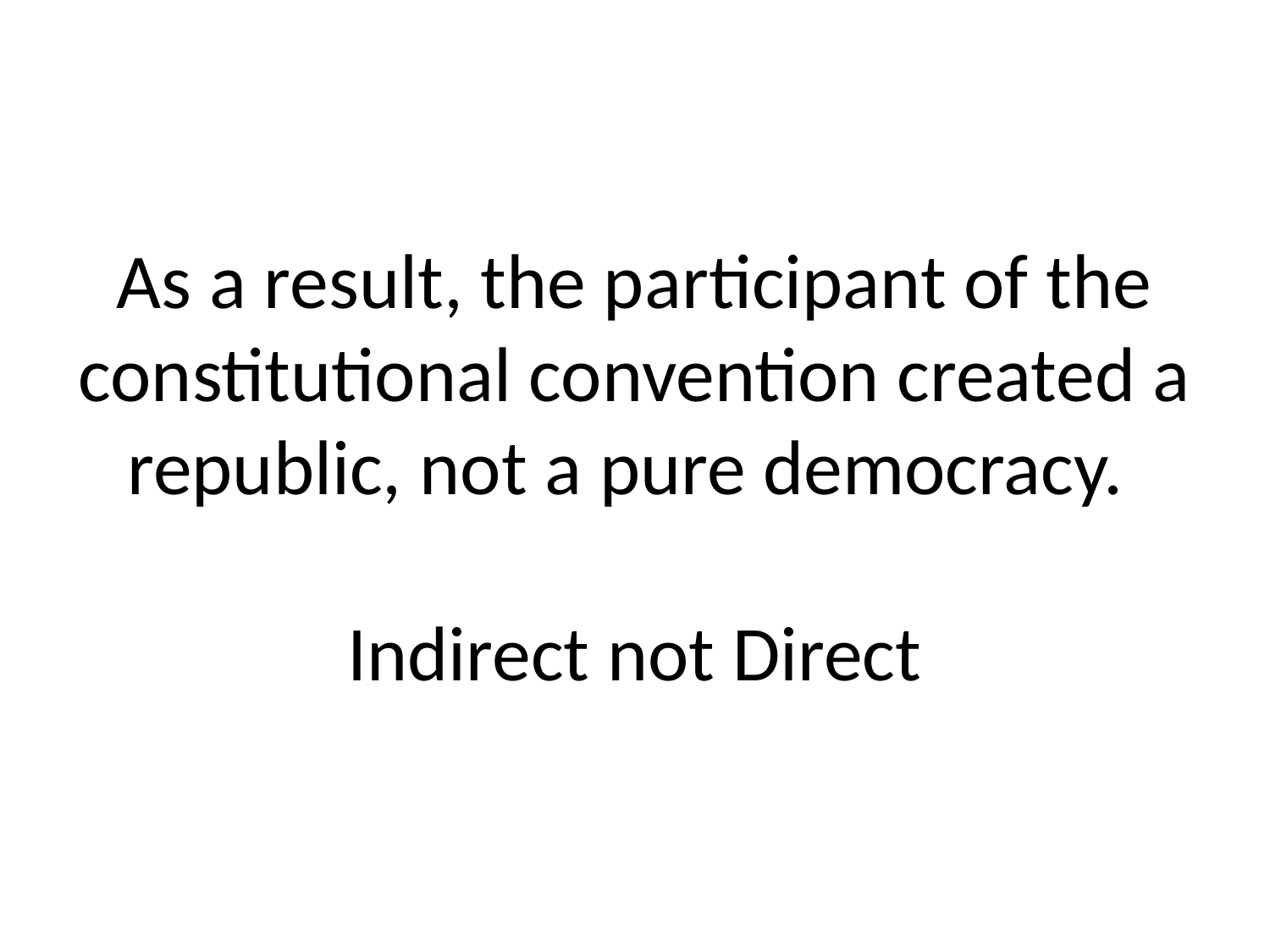

# As a result, the participant of the constitutional convention created a republic, not a pure democracy. Indirect not Direct